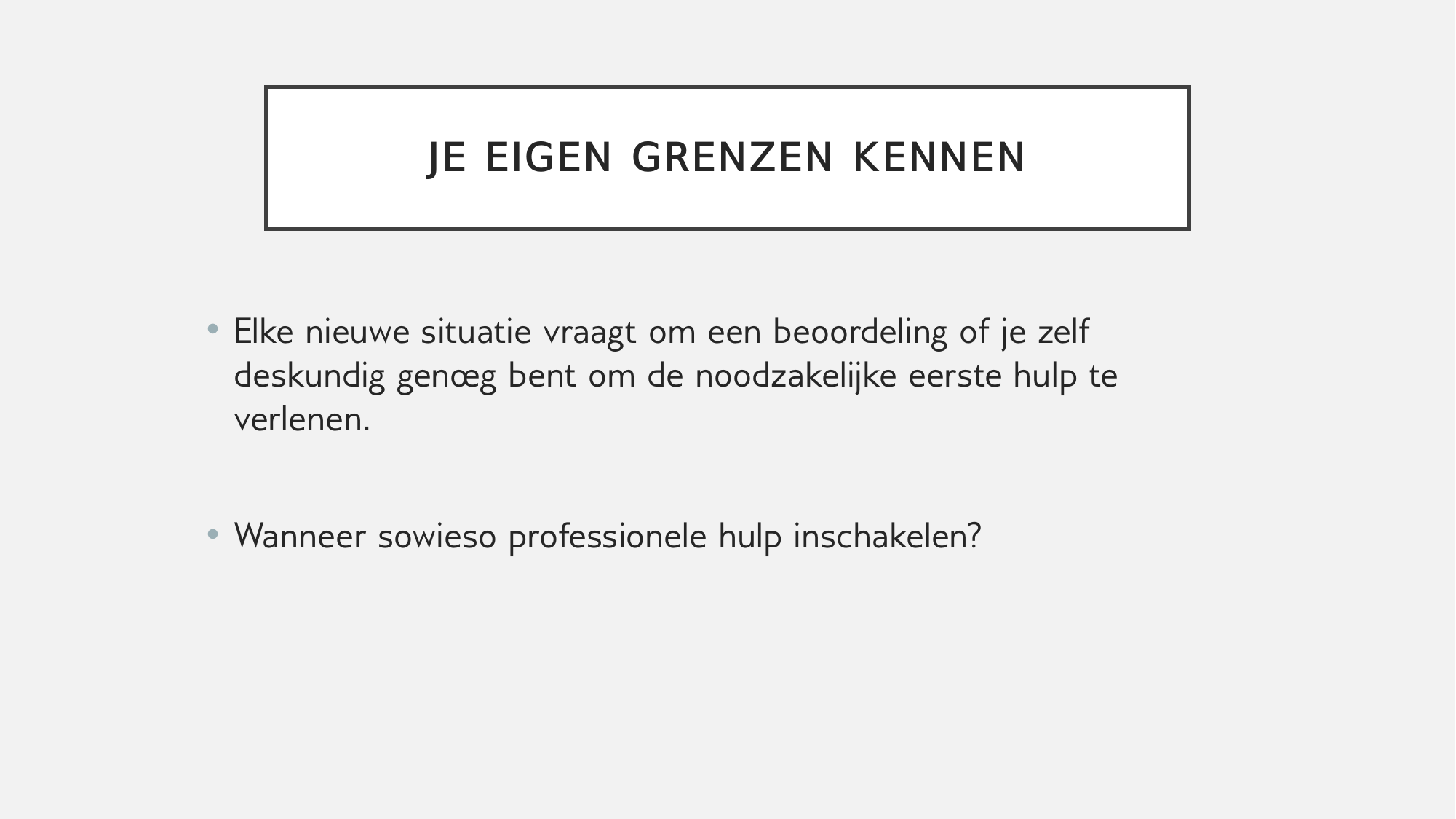

# Je eigen grenzen kennen
Elke nieuwe situatie vraagt om een beoordeling of je zelf deskundig genoeg bent om de noodzakelijke eerste hulp te verlenen.

Wanneer sowieso professionele hulp inschakelen?